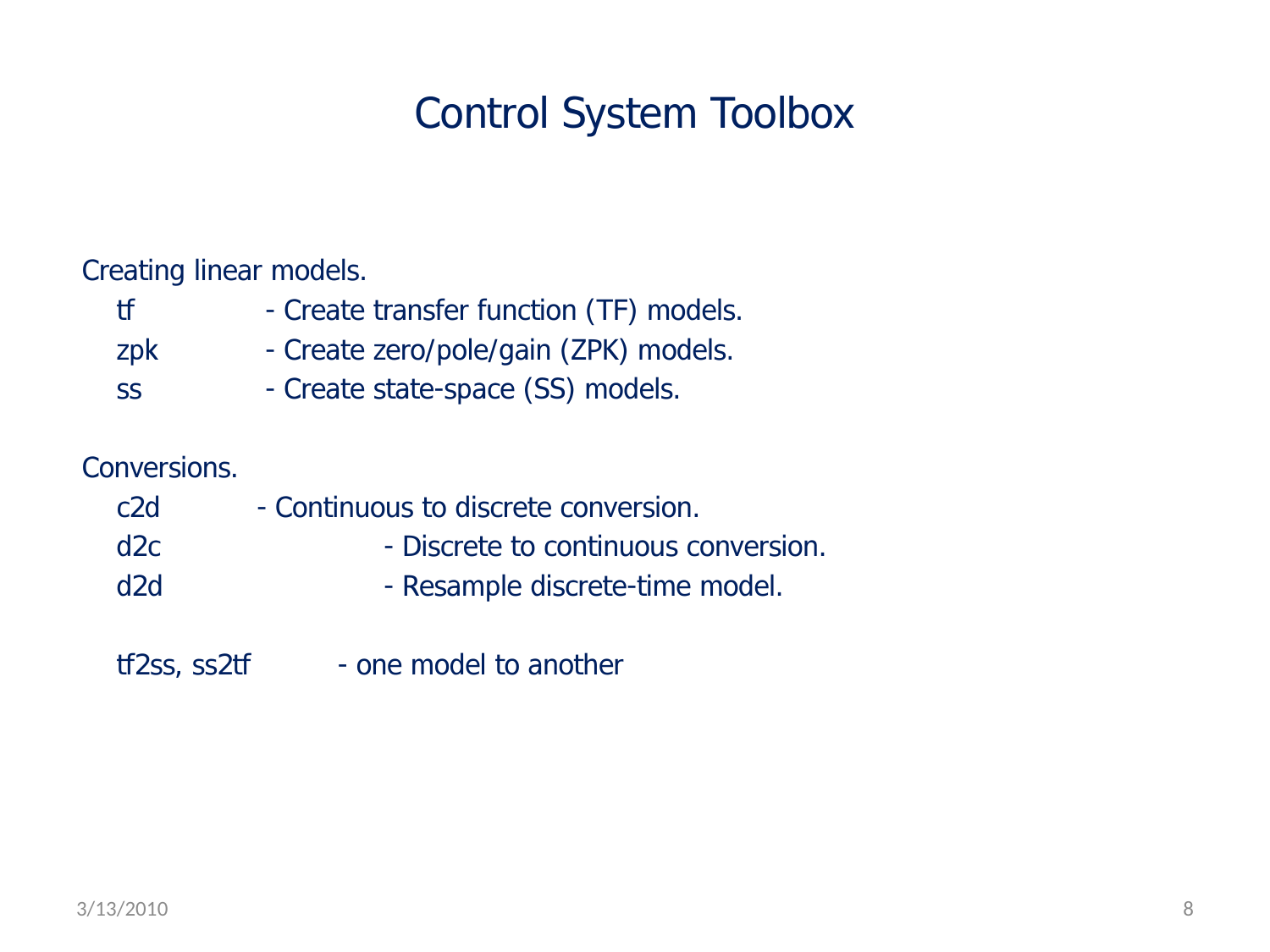

# Control System Toolbox

Creating linear models.
    tf            	 - Create transfer function (TF) models.
    zpk          	 - Create zero/pole/gain (ZPK) models.
    ss            	 - Create state-space (SS) models.

Conversions.
    c2d           	- Continuous to discrete conversion.
    d2c            	- Discrete to continuous conversion.
    d2d            	- Resample discrete-time model.

    tf2ss, ss2tf          - one model to another

3/13/2010
8